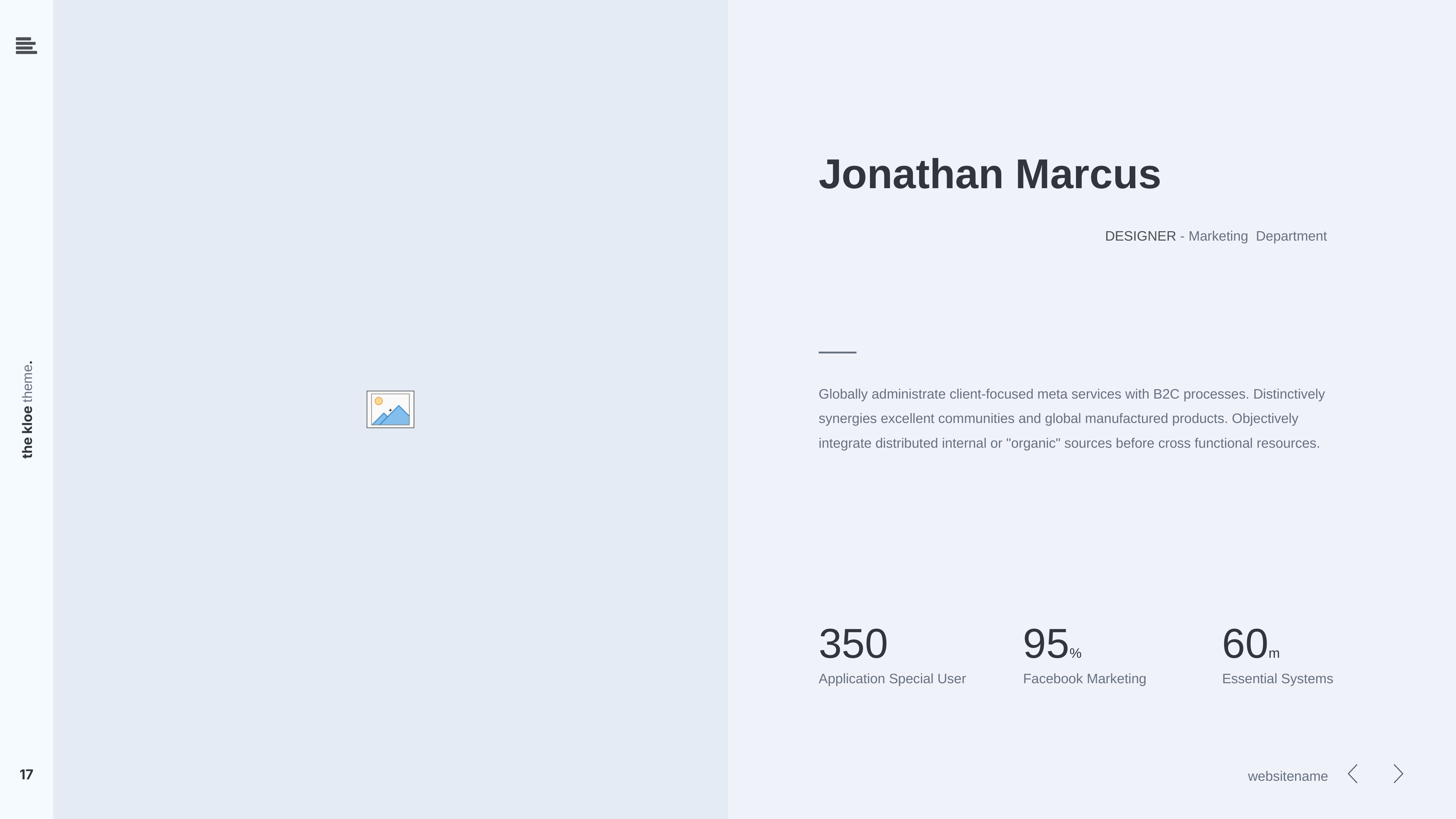

Jonathan Marcus
DESIGNER - Marketing  Department
Globally administrate client-focused meta services with B2C processes. Distinctively
synergies excellent communities and global manufactured products. Objectively
integrate distributed internal or "organic" sources before cross functional resources.
350
Application Special User
95%
Facebook Marketing
60m
Essential Systems
17